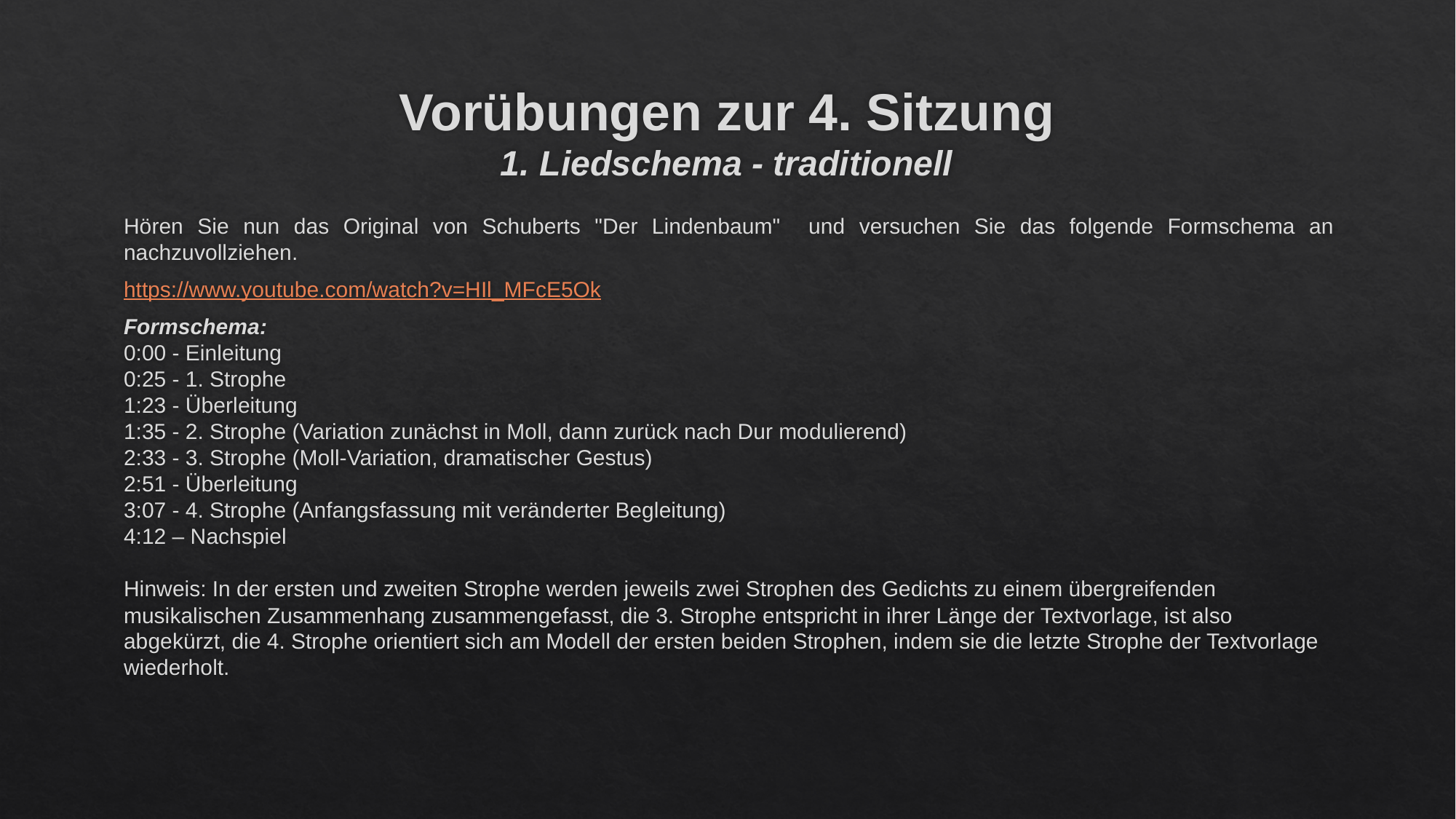

# Vorübungen zur 4. Sitzung 1. Liedschema - traditionell
Hören Sie nun das Original von Schuberts "Der Lindenbaum"  und versuchen Sie das folgende Formschema an nachzuvollziehen.
https://www.youtube.com/watch?v=HIl_MFcE5Ok
Formschema:
0:00 - Einleitung
0:25 - 1. Strophe
1:23 - Überleitung
1:35 - 2. Strophe (Variation zunächst in Moll, dann zurück nach Dur modulierend)
2:33 - 3. Strophe (Moll-Variation, dramatischer Gestus)
2:51 - Überleitung
3:07 - 4. Strophe (Anfangsfassung mit veränderter Begleitung)
4:12 – Nachspiel
Hinweis: In der ersten und zweiten Strophe werden jeweils zwei Strophen des Gedichts zu einem übergreifenden musikalischen Zusammenhang zusammengefasst, die 3. Strophe entspricht in ihrer Länge der Textvorlage, ist also abgekürzt, die 4. Strophe orientiert sich am Modell der ersten beiden Strophen, indem sie die letzte Strophe der Textvorlage wiederholt.